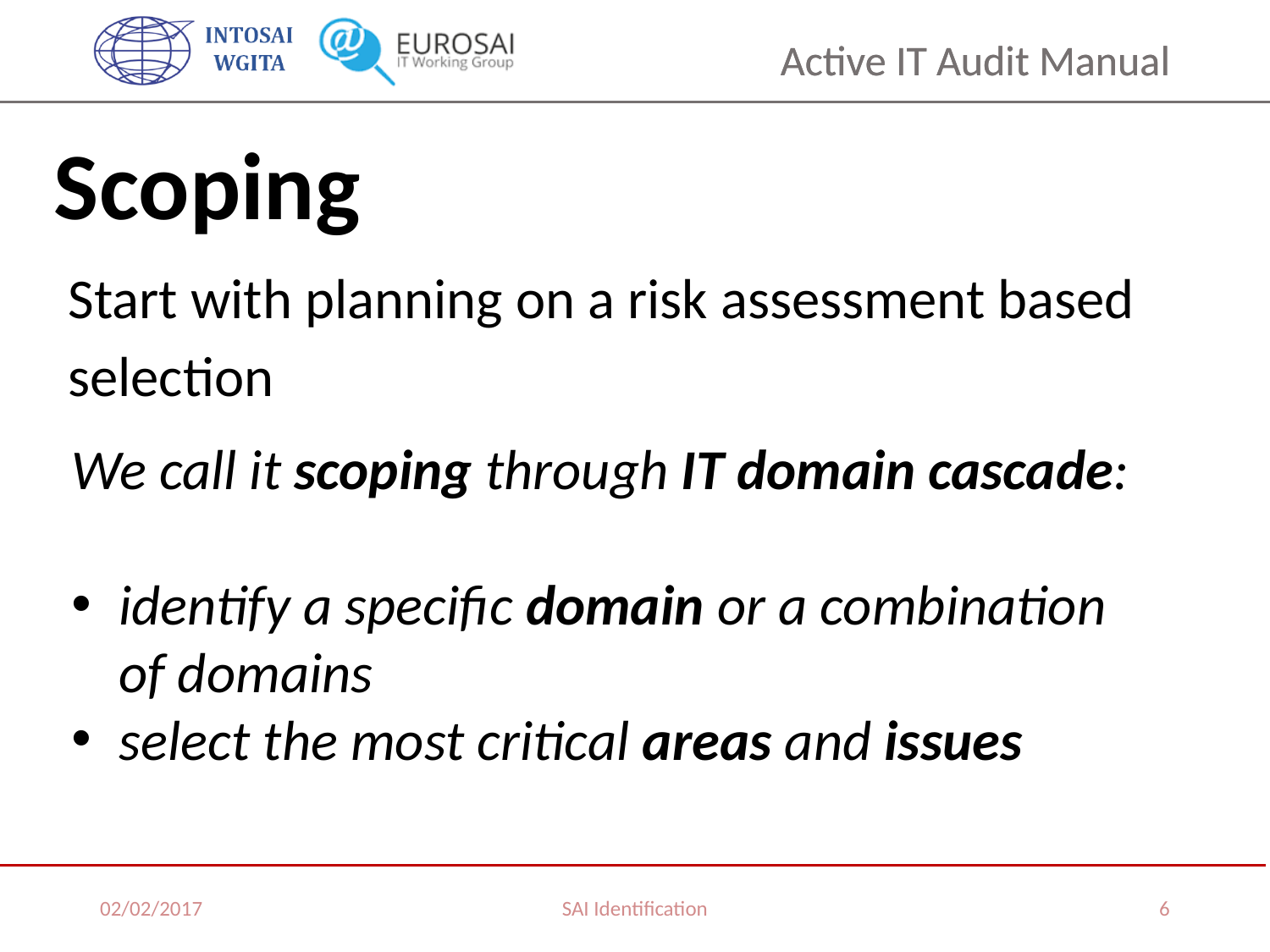

Scoping
Start with planning on a risk assessment based selection
We call it scoping through IT domain cascade:

identify a specific domain or a combination of domains
select the most critical areas and issues
02/02/2017
SAI Identification
6